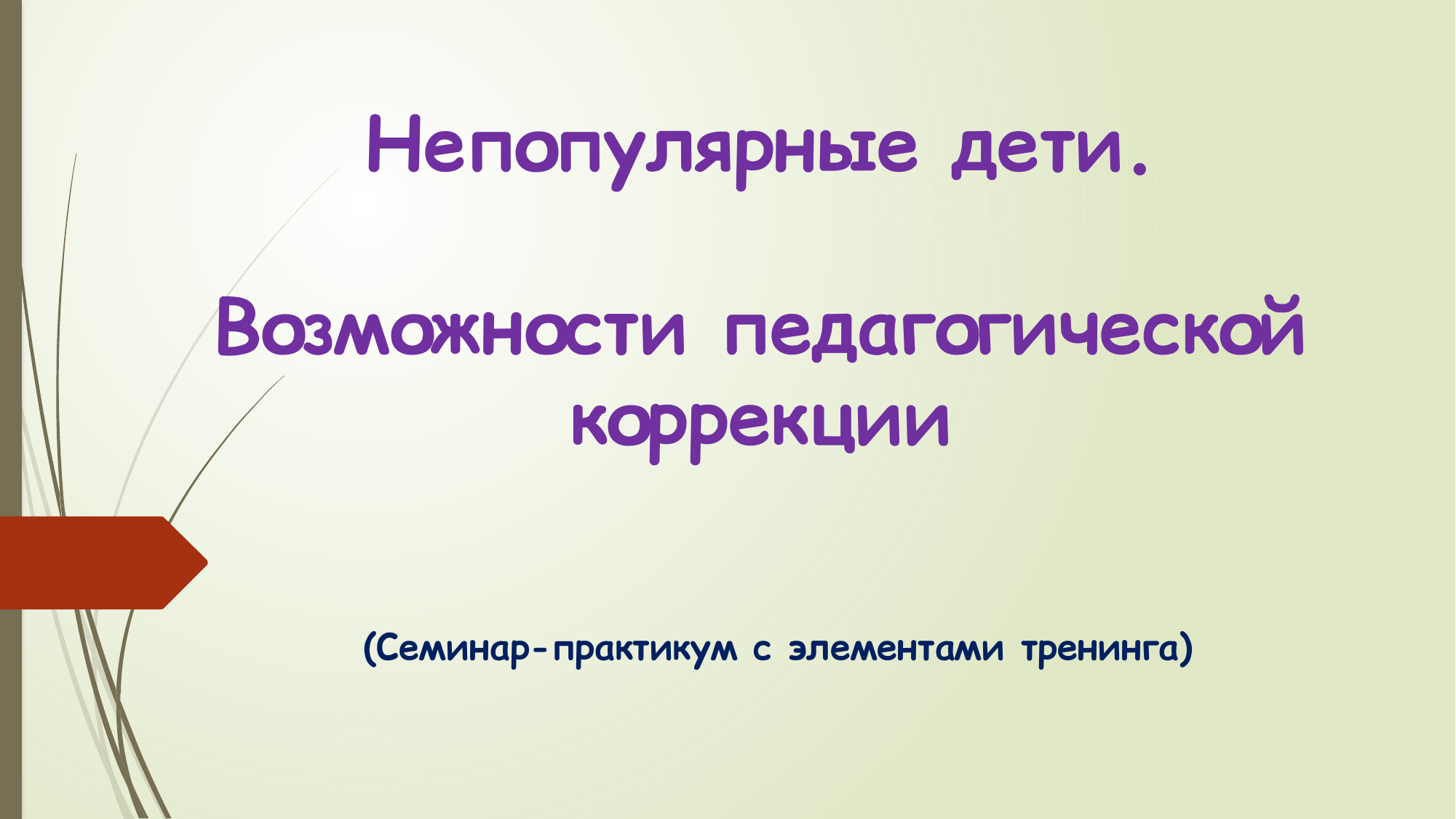

# Непопулярные дети. Возможности педагогической коррекции
(Семинар-практикум с элементами тренинга)